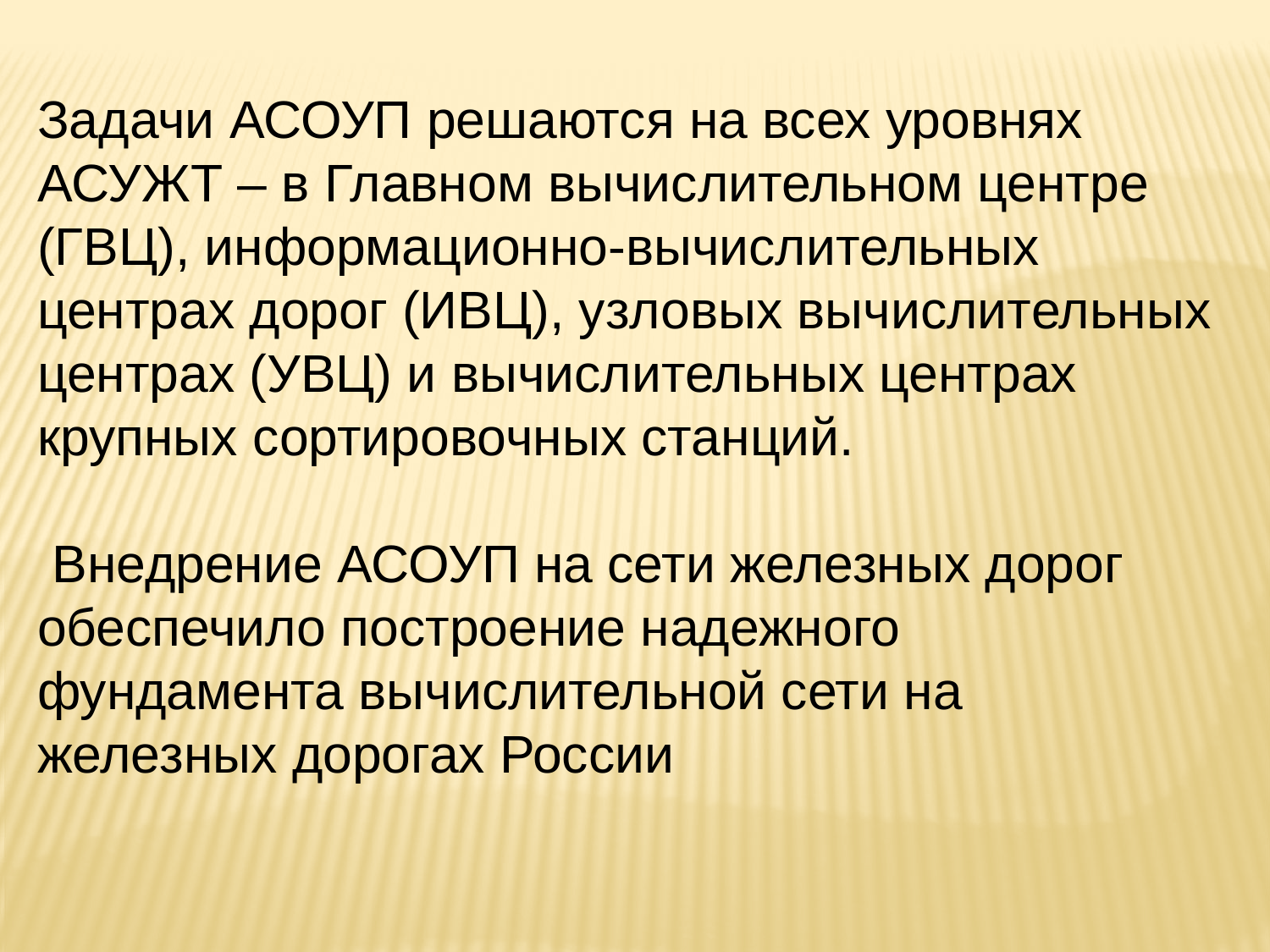

Задачи АСОУП решаются на всех уровнях АСУЖТ – в Главном вычислительном центре (ГВЦ), информационно-вычислительных центрах дорог (ИВЦ), узловых вычислительных центрах (УВЦ) и вычислительных центрах крупных сортировочных станций.

 Внедрение АСОУП на сети железных дорог обеспечило построение надежного фундамента вычислительной сети на железных дорогах России